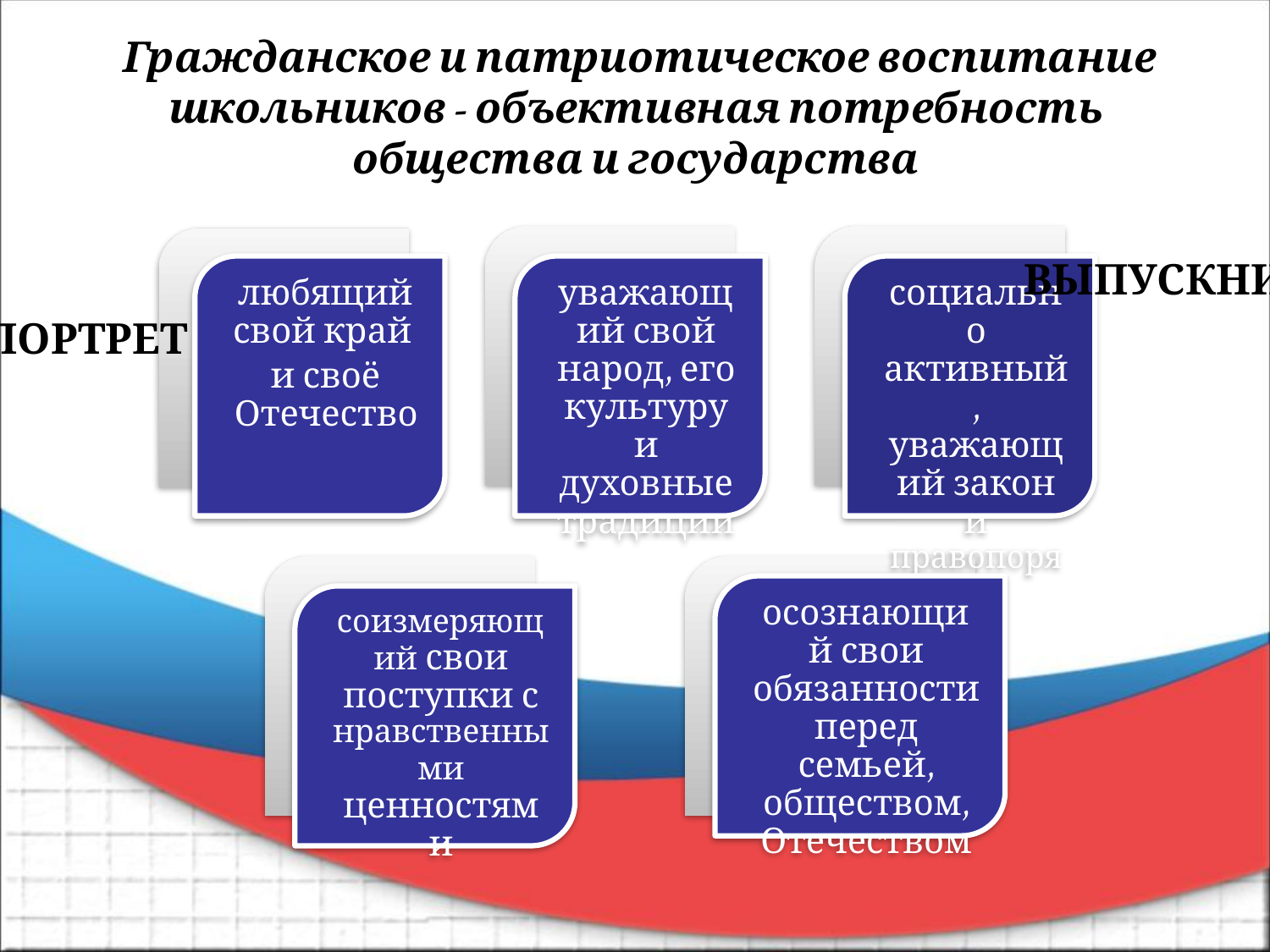

Гражданское и патриотическое воспитание школьников - объективная потребность  общества и государства

Пункт №2

Пункт №3

Пункт №1
ВЫПУСКНИКА
любящий свой край
и своё Отечество
уважающий свой народ, его культуру и духовные традиции
социально активный, уважающий закон и правопорядок
ПОРТРЕТ

Пункт №4

Пункт №6
осознающий свои обязанности перед семьей, обществом, Отечеством
соизмеряющий свои поступки с нравственными ценностями